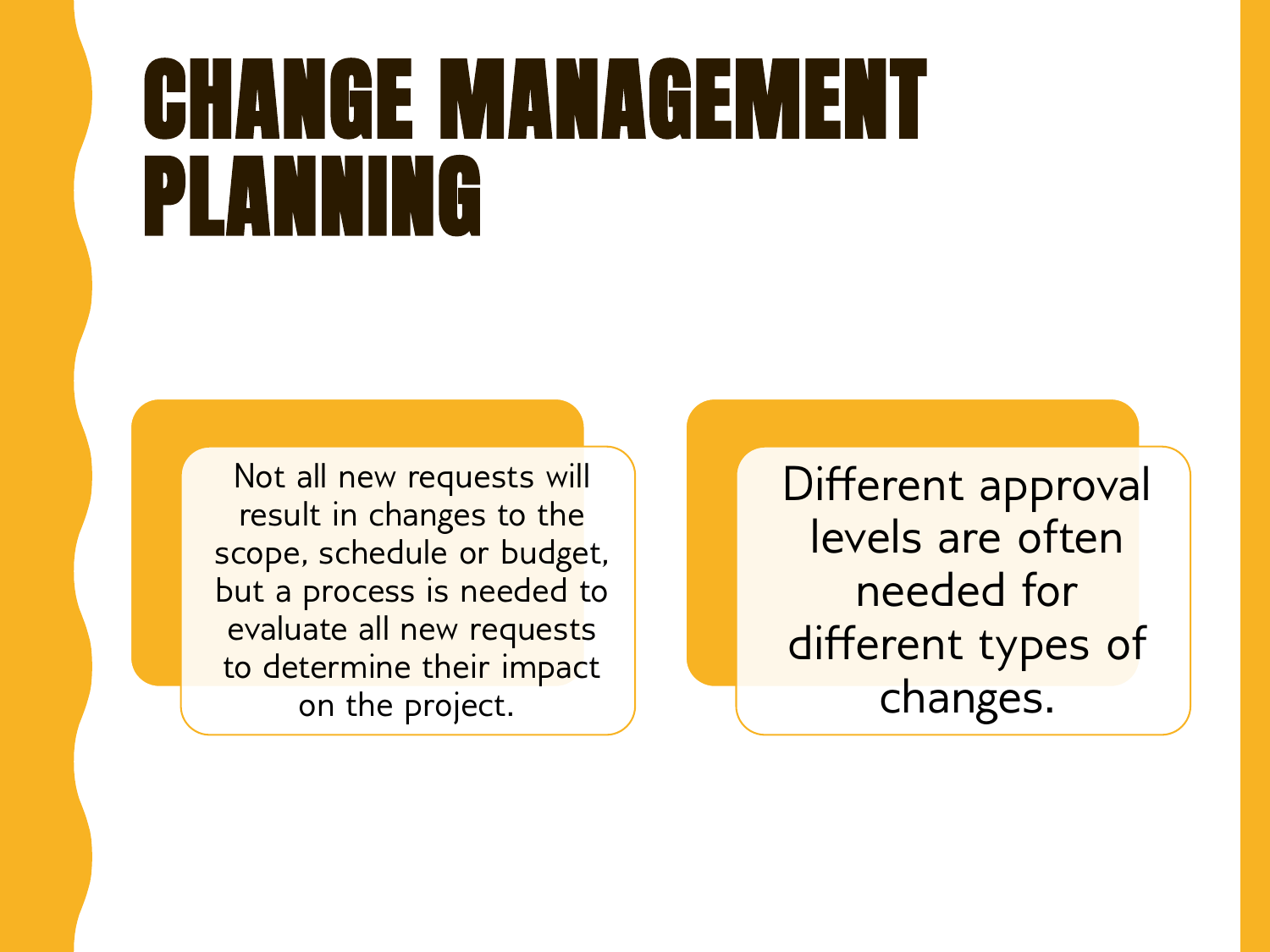

# Change Management Planning
Not all new requests will result in changes to the scope, schedule or budget, but a process is needed to evaluate all new requests to determine their impact on the project.
Different approval levels are often needed for different types of changes.